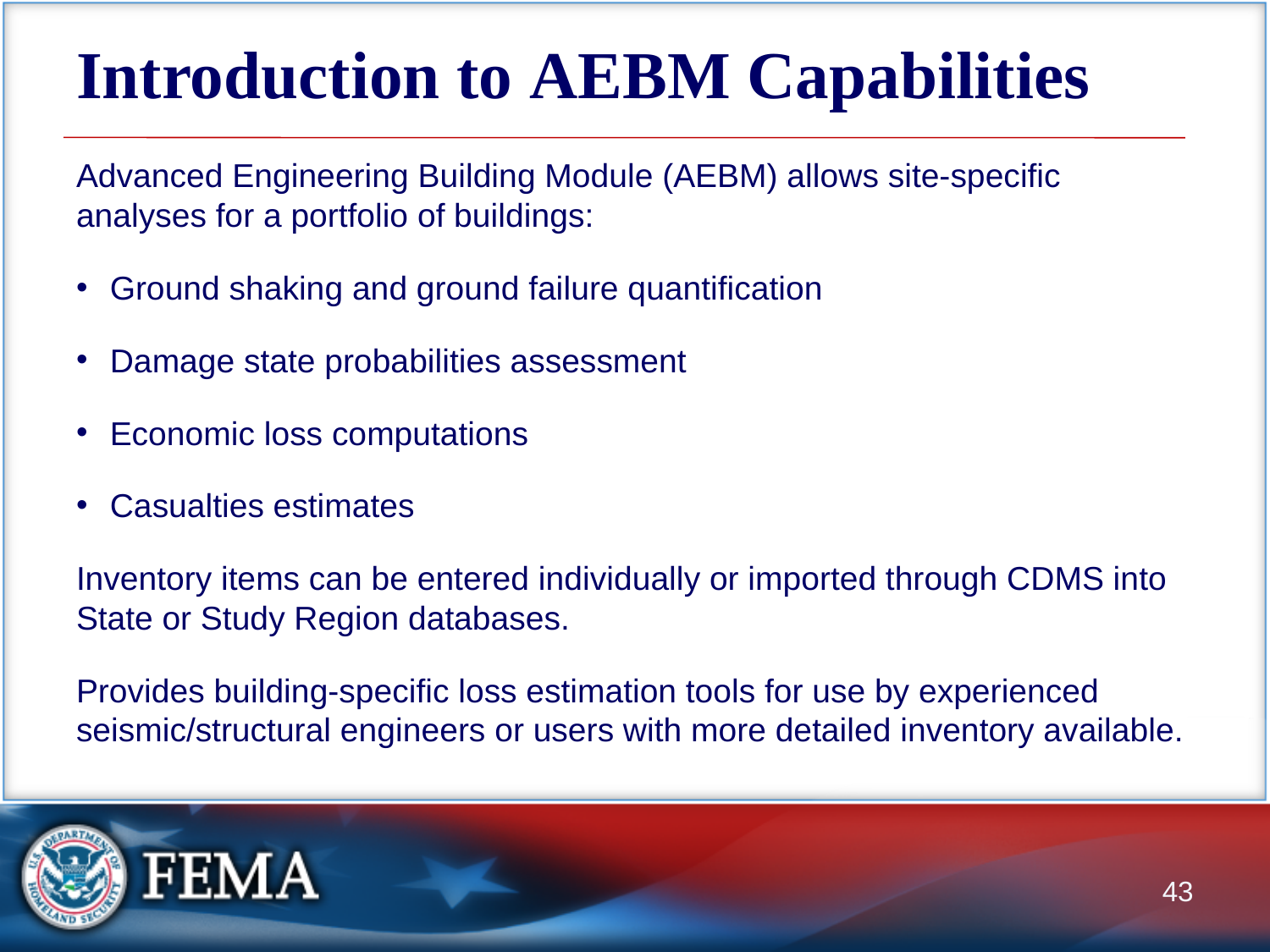

# Introduction to AEBM Capabilities
Advanced Engineering Building Module (AEBM) allows site-specific analyses for a portfolio of buildings:
Ground shaking and ground failure quantification
Damage state probabilities assessment
Economic loss computations
Casualties estimates
Inventory items can be entered individually or imported through CDMS into State or Study Region databases.
Provides building-specific loss estimation tools for use by experienced seismic/structural engineers or users with more detailed inventory available.
43